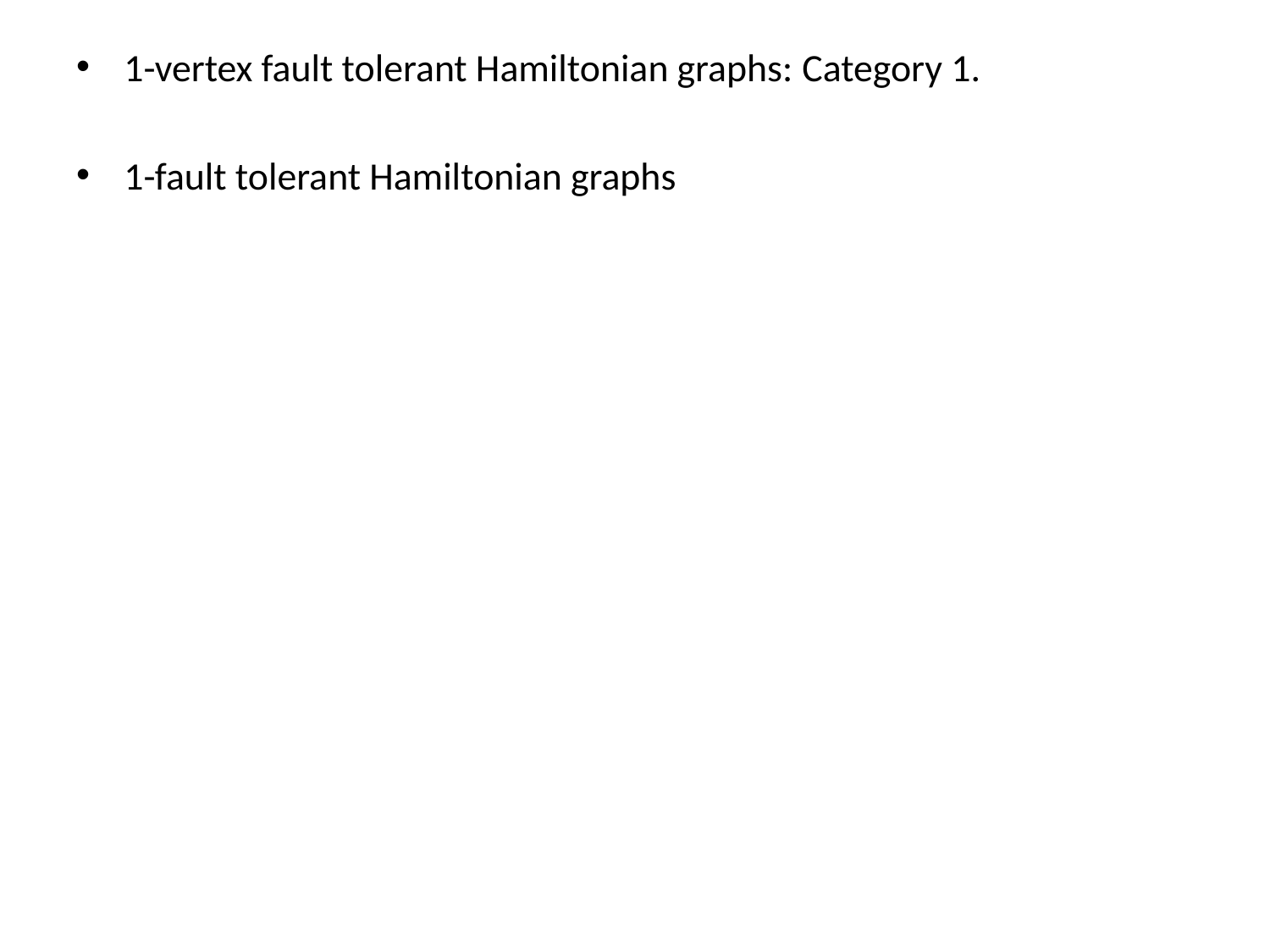

1-vertex fault tolerant Hamiltonian graphs: Category 1.

1-fault tolerant Hamiltonian graphs